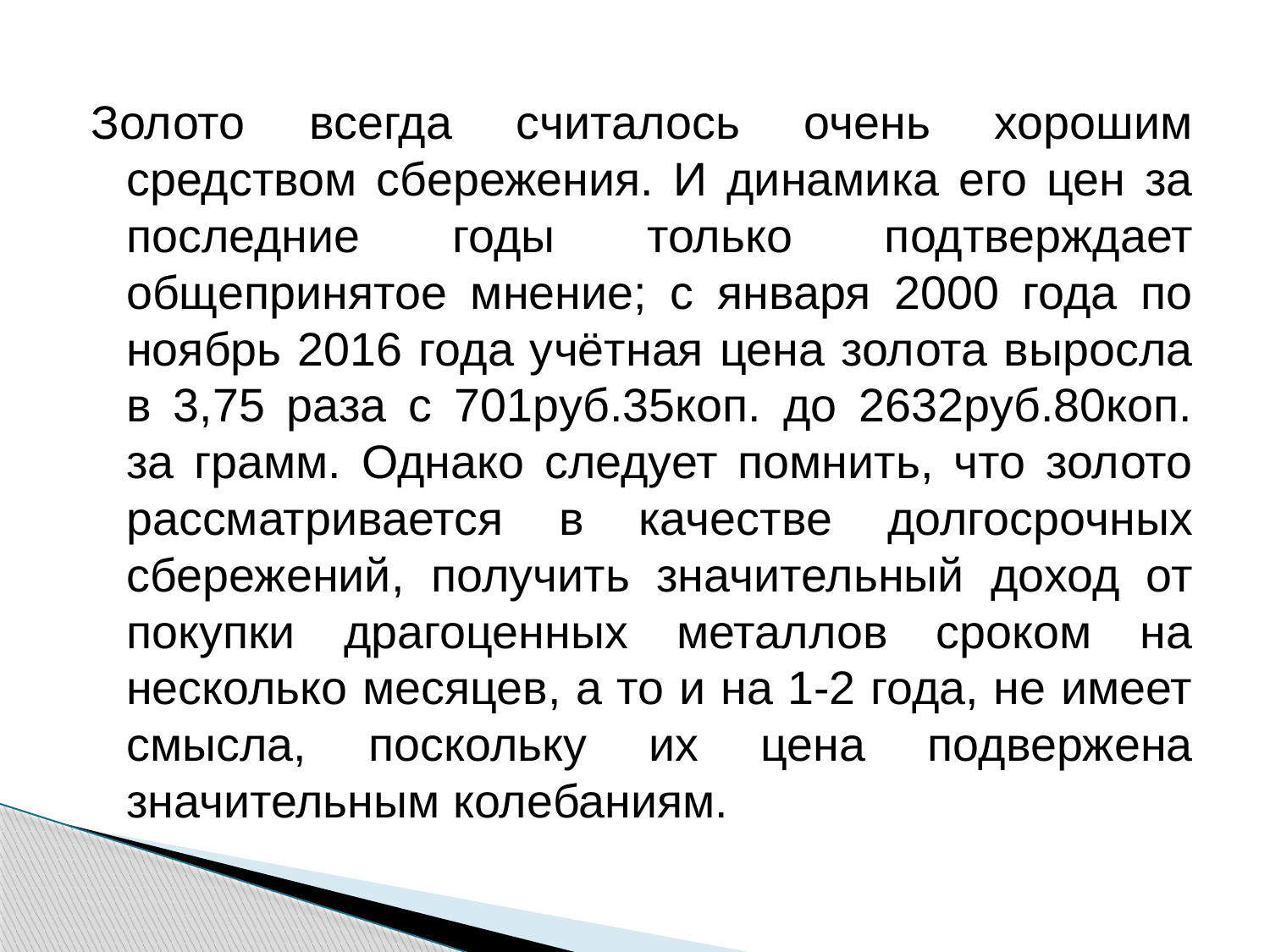

Золото всегда считалось очень хорошим средством сбережения. И динамика его цен за последние годы только подтверждает общепринятое мнение; с января 2000 года по ноябрь 2016 года учётная цена золота выросла в 3,75 раза с 701руб.35коп. до 2632руб.80коп. за грамм. Однако следует помнить, что золото рассматривается в качестве долгосрочных сбережений, получить значительный доход от покупки драгоценных металлов сроком на несколько месяцев, а то и на 1-2 года, не имеет смысла, поскольку их цена подвержена значительным колебаниям.